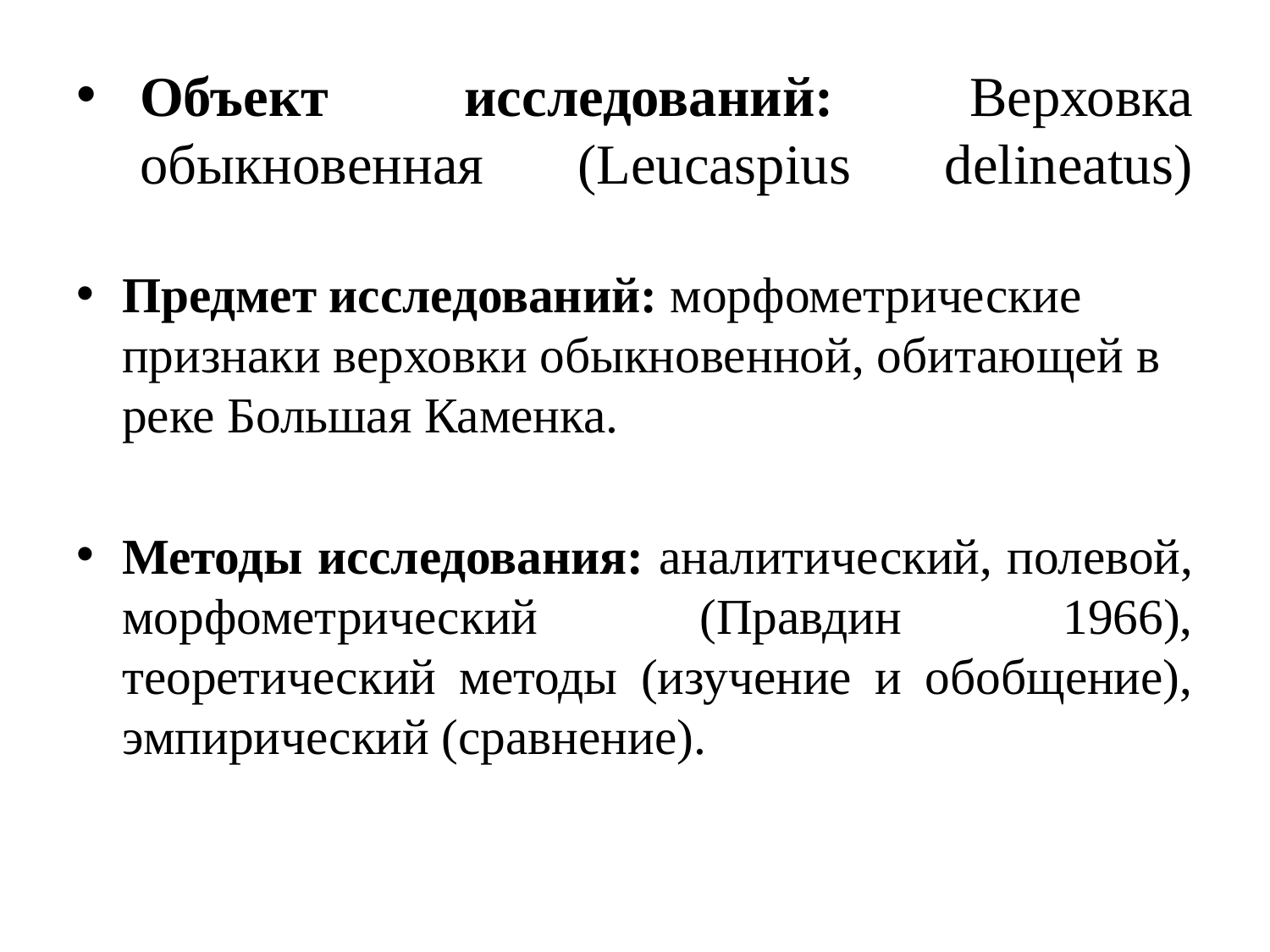

# Объект исследований: Верховка обыкновенная (Leucaspius delineatus)
Предмет исследований: морфометрические признаки верховки обыкновенной, обитающей в реке Большая Каменка.

Методы исследования: аналитический, полевой, морфометрический (Правдин 1966), теоретический методы (изучение и обобщение), эмпирический (сравнение).